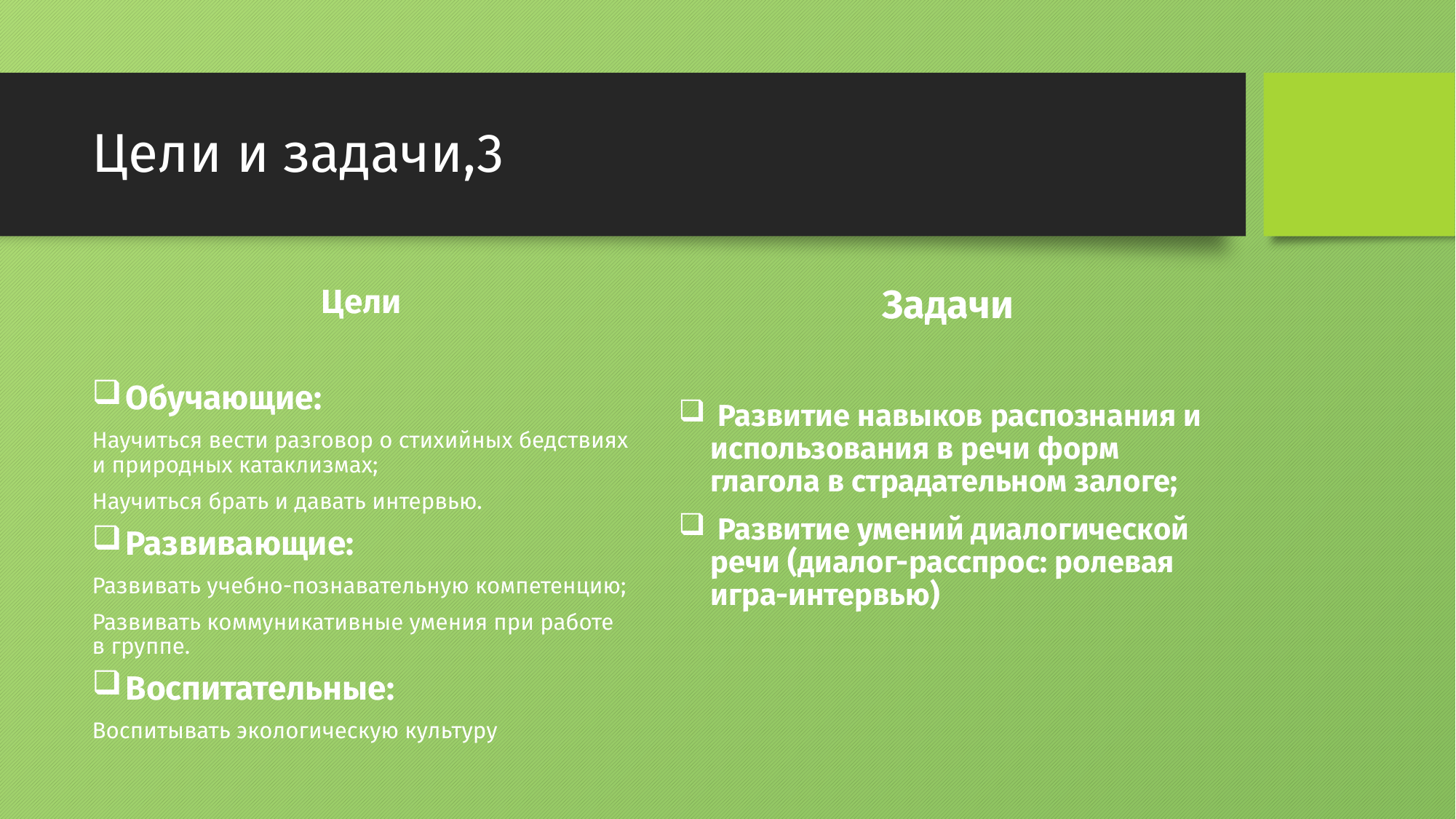

# Цели и задачи,3
Цели

 Обучающие:
Научиться вести разговор о стихийных бедствиях и природных катаклизмах;
Научиться брать и давать интервью.
 Развивающие:
Развивать учебно-познавательную компетенцию;
Развивать коммуникативные умения при работе в группе.
 Воспитательные:
Воспитывать экологическую культуру
Задачи

 Развитие навыков распознания и использования в речи форм глагола в страдательном залоге;
 Развитие умений диалогической речи (диалог-расспрос: ролевая игра-интервью)